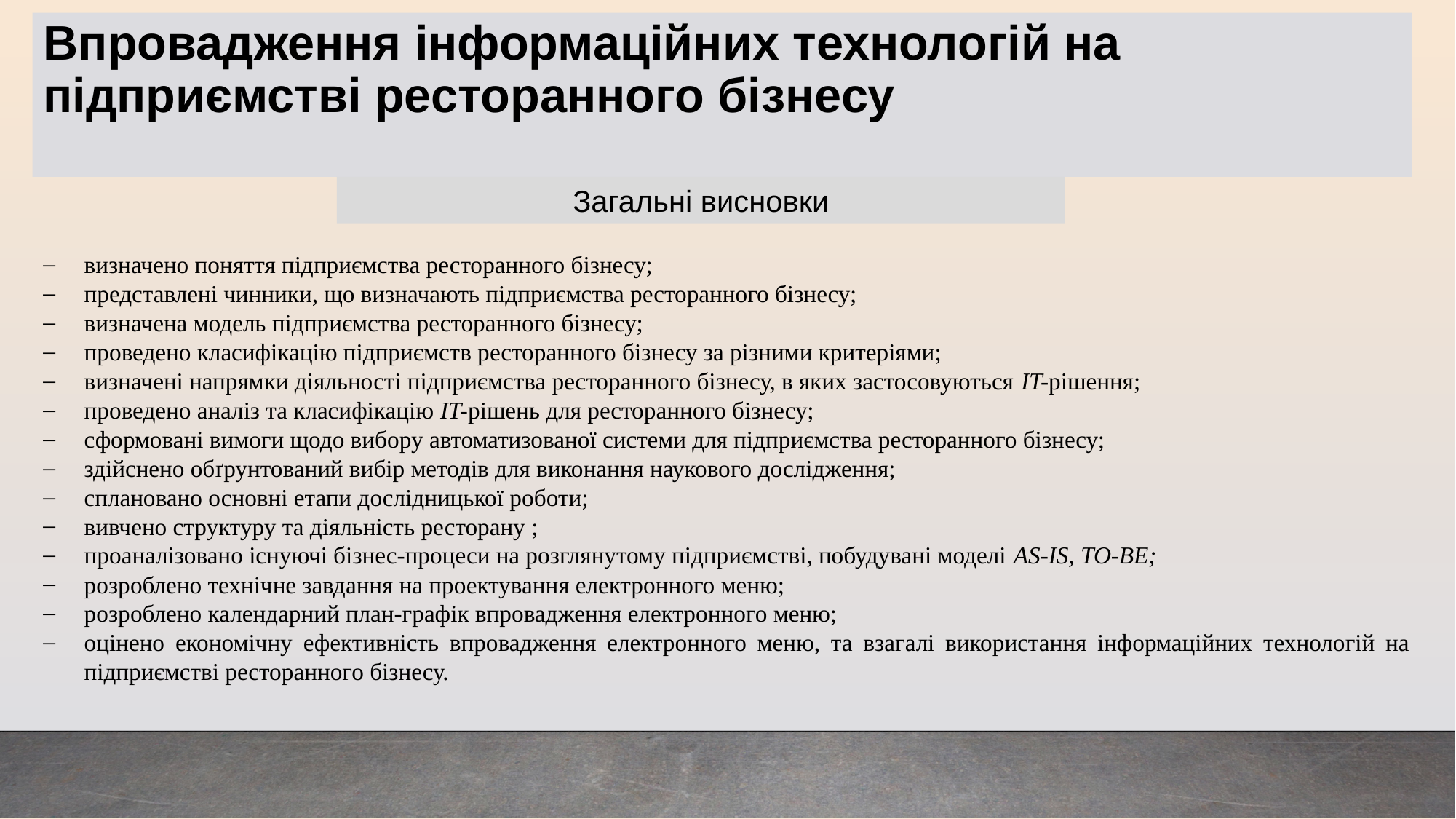

# Впровадження інформаційних технологій на підприємстві ресторанного бізнесу
Загальні висновки
визначено поняття підприємства ресторанного бізнесу;
представлені чинники, що визначають підприємства ресторанного бізнесу;
визначена модель підприємства ресторанного бізнесу;
проведено класифікацію підприємств ресторанного бізнесу за різними критеріями;
визначені напрямки діяльності підприємства ресторанного бізнесу, в яких застосовуються IT-рішення;
проведено аналіз та класифікацію IT-рішень для ресторанного бізнесу;
сформовані вимоги щодо вибору автоматизованої системи для підприємства ресторанного бізнесу;
здійснено обґрунтований вибір методів для виконання наукового дослідження;
сплановано основні етапи дослідницької роботи;
вивчено структуру та діяльність ресторану ;
проаналізовано існуючі бізнес-процеси на розглянутому підприємстві, побудувані моделі AS-IS, TO-BE;
розроблено технічне завдання на проектування електронного меню;
розроблено календарний план-графік впровадження електронного меню;
оцінено економічну ефективність впровадження електронного меню, та взагалі використання інформаційних технологій на підприємстві ресторанного бізнесу.